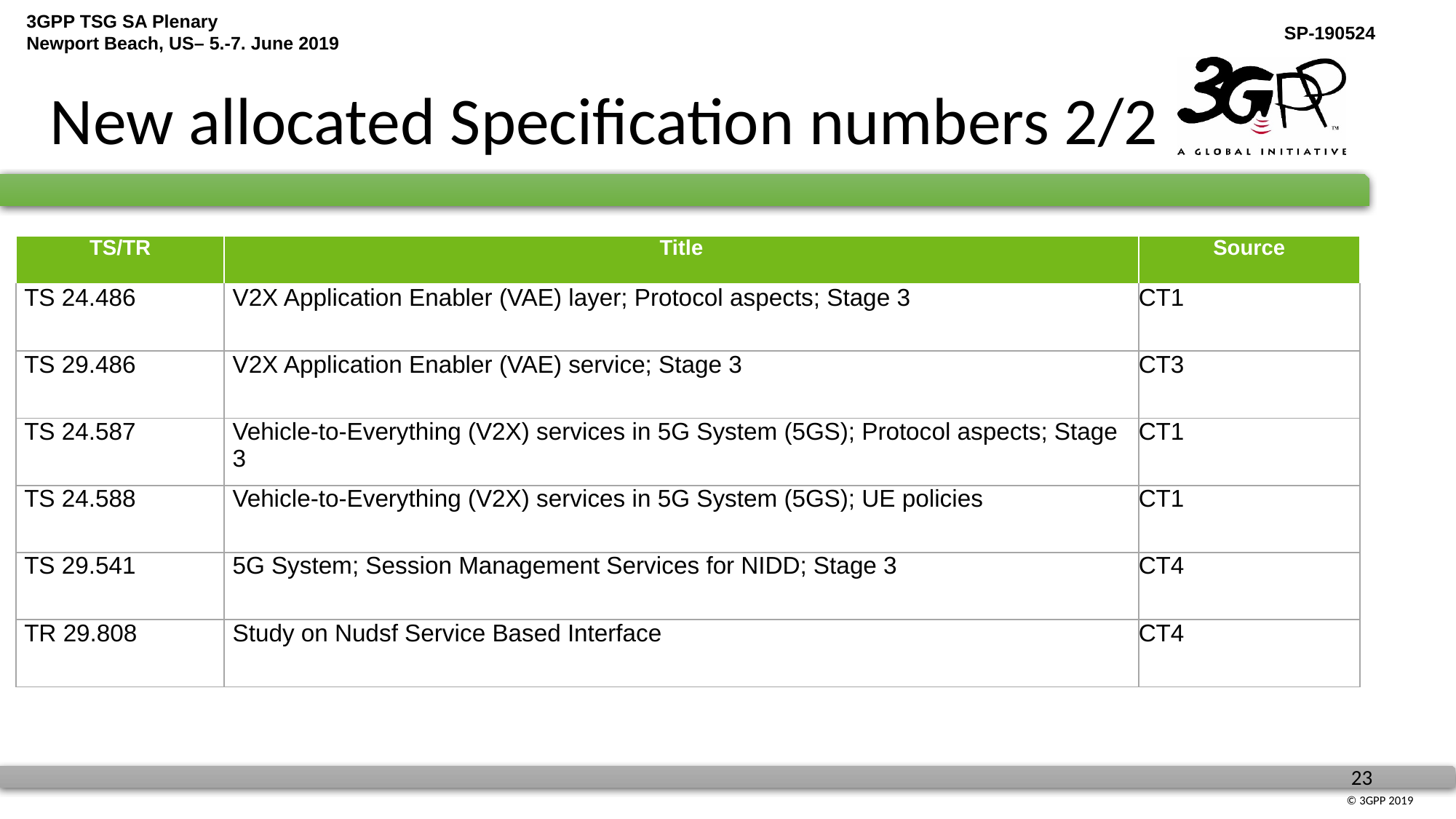

# New allocated Specification numbers 2/2
| TS/TR | Title | Source |
| --- | --- | --- |
| TS 24.486 | V2X Application Enabler (VAE) layer; Protocol aspects; Stage 3 | CT1 |
| TS 29.486 | V2X Application Enabler (VAE) service; Stage 3 | CT3 |
| TS 24.587 | Vehicle-to-Everything (V2X) services in 5G System (5GS); Protocol aspects; Stage 3 | CT1 |
| TS 24.588 | Vehicle-to-Everything (V2X) services in 5G System (5GS); UE policies | CT1 |
| TS 29.541 | 5G System; Session Management Services for NIDD; Stage 3 | CT4 |
| TR 29.808 | Study on Nudsf Service Based Interface | CT4 |